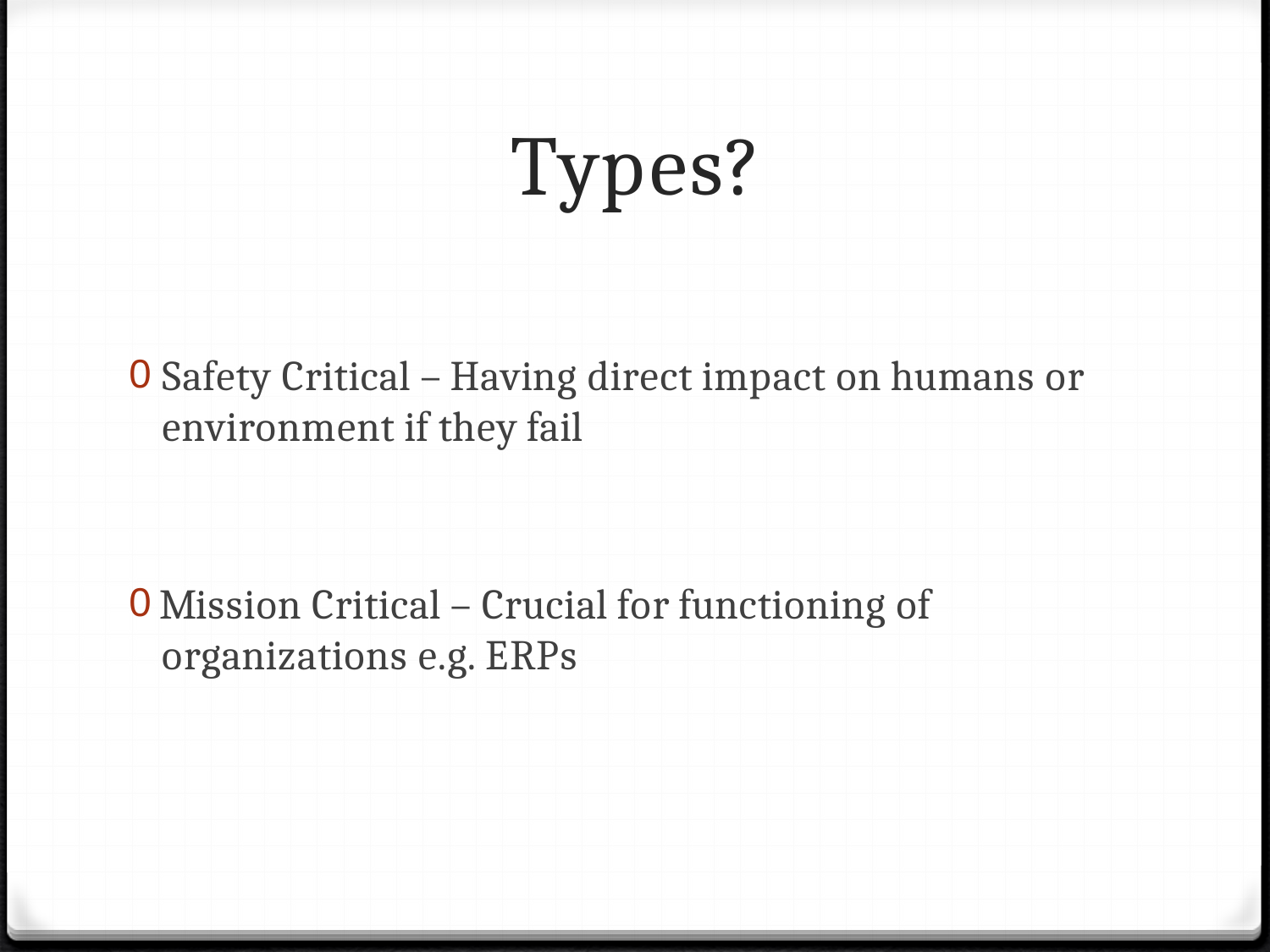

# Types?

Safety Critical – Having direct impact on humans or environment if they fail

Mission Critical – Crucial for functioning of organizations e.g. ERPs